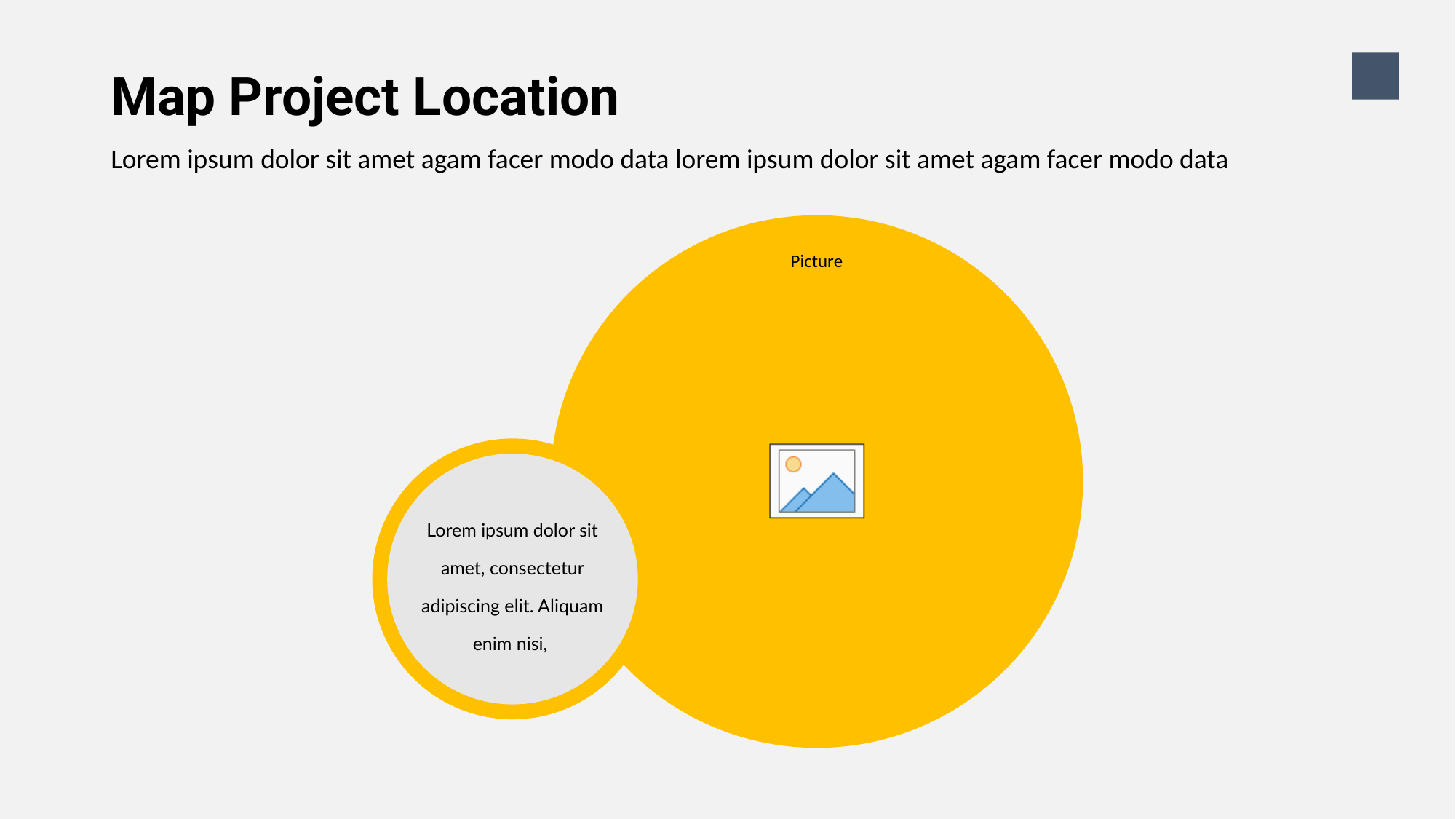

Map Project Location
24
Lorem ipsum dolor sit amet agam facer modo data lorem ipsum dolor sit amet agam facer modo data

Lorem ipsum dolor sit amet, consectetur adipiscing elit. Aliquam enim nisi,